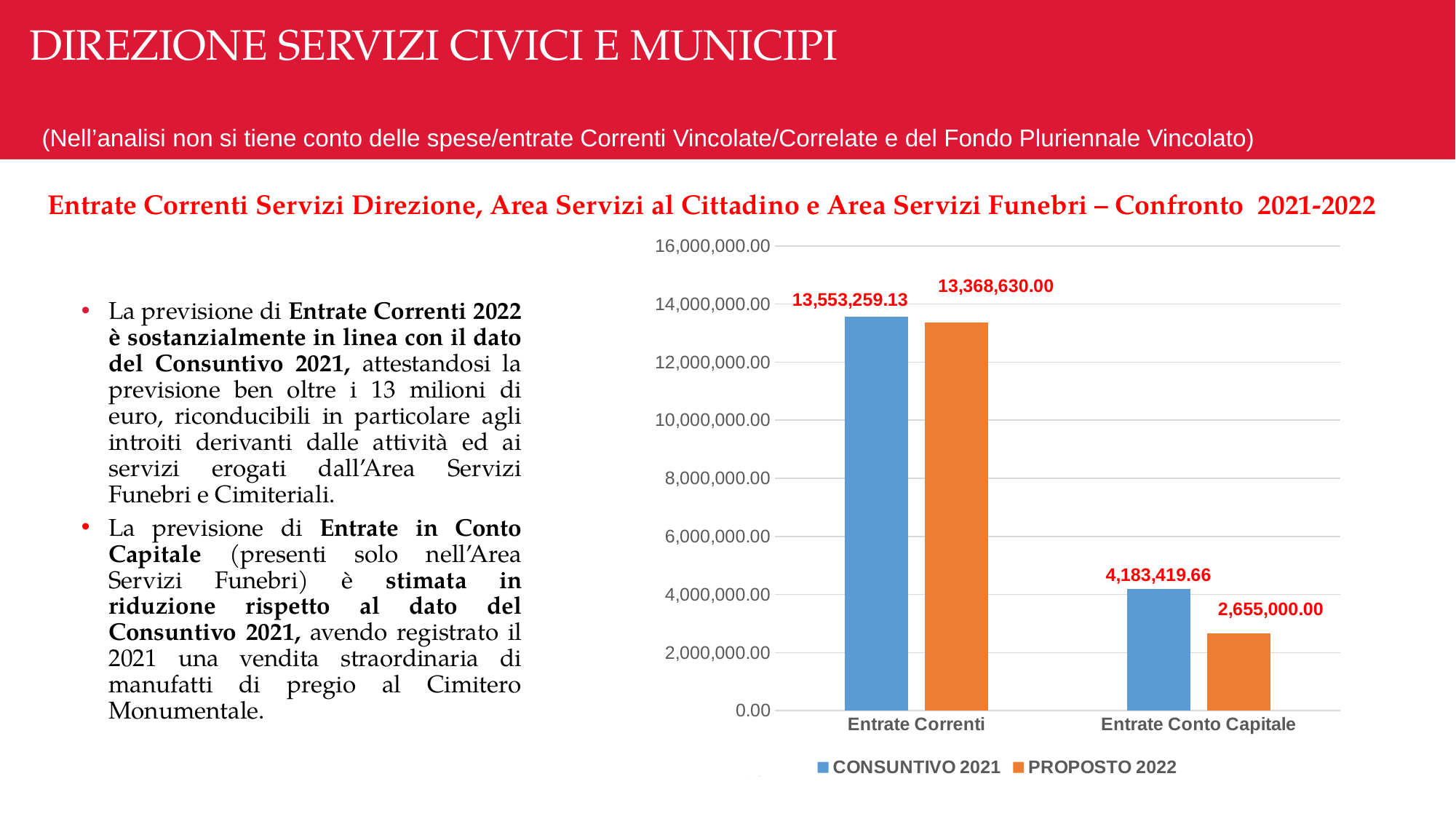

# DIREZIONE SERVIZI CIVICI E MUNICIPI

(Nell’analisi non si tiene conto delle spese/entrate Correnti Vincolate/Correlate e del Fondo Pluriennale Vincolato)
Entrate Correnti Servizi Direzione, Area Servizi al Cittadino e Area Servizi Funebri – Confronto  2021-2022

### Chart

| Category | CONSUNTIVO 2021 | PROPOSTO 2022 |
|---|---|---|
| Entrate Correnti | 13553259.13 | 13368630.0 |
| Entrate Conto Capitale | 4183419.66 | 2655000.0 |

### Chart

| Category |
|---|
La previsione di Entrate Correnti 2022 è sostanzialmente in linea con il dato del Consuntivo 2021, attestandosi la previsione ben oltre i 13 milioni di euro, riconducibili in particolare agli introiti derivanti dalle attività ed ai servizi erogati dall’Area Servizi Funebri e Cimiteriali.
La previsione di Entrate in Conto Capitale (presenti solo nell’Area Servizi Funebri) è stimata in riduzione rispetto al dato del Consuntivo 2021, avendo registrato il 2021 una vendita straordinaria di manufatti di pregio al Cimitero Monumentale.

10